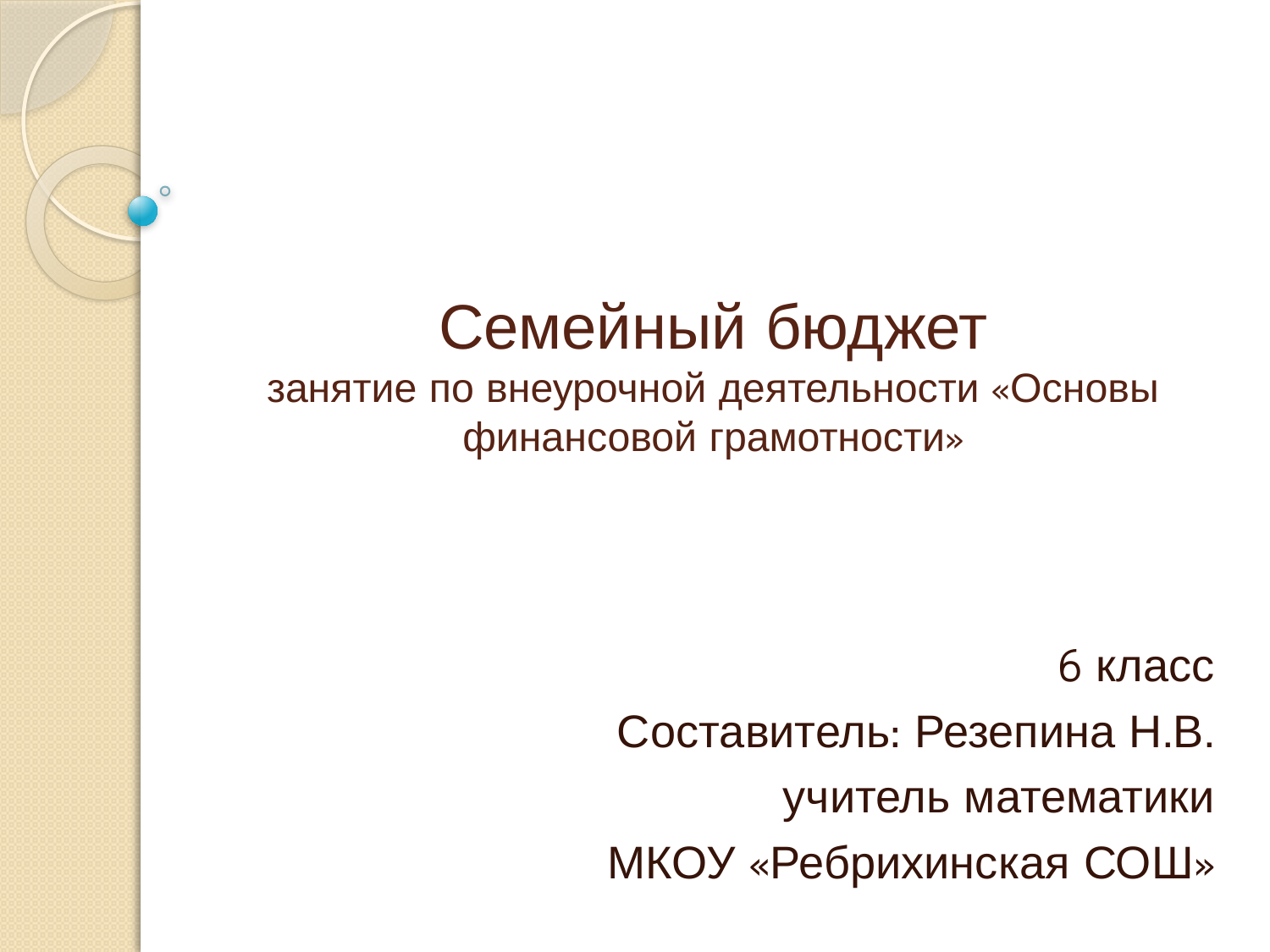

# Семейный бюджет занятие по внеурочной деятельности «Основы финансовой грамотности»
6 класс
Составитель: Резепина Н.В.
учитель математики
МКОУ «Ребрихинская СОШ»